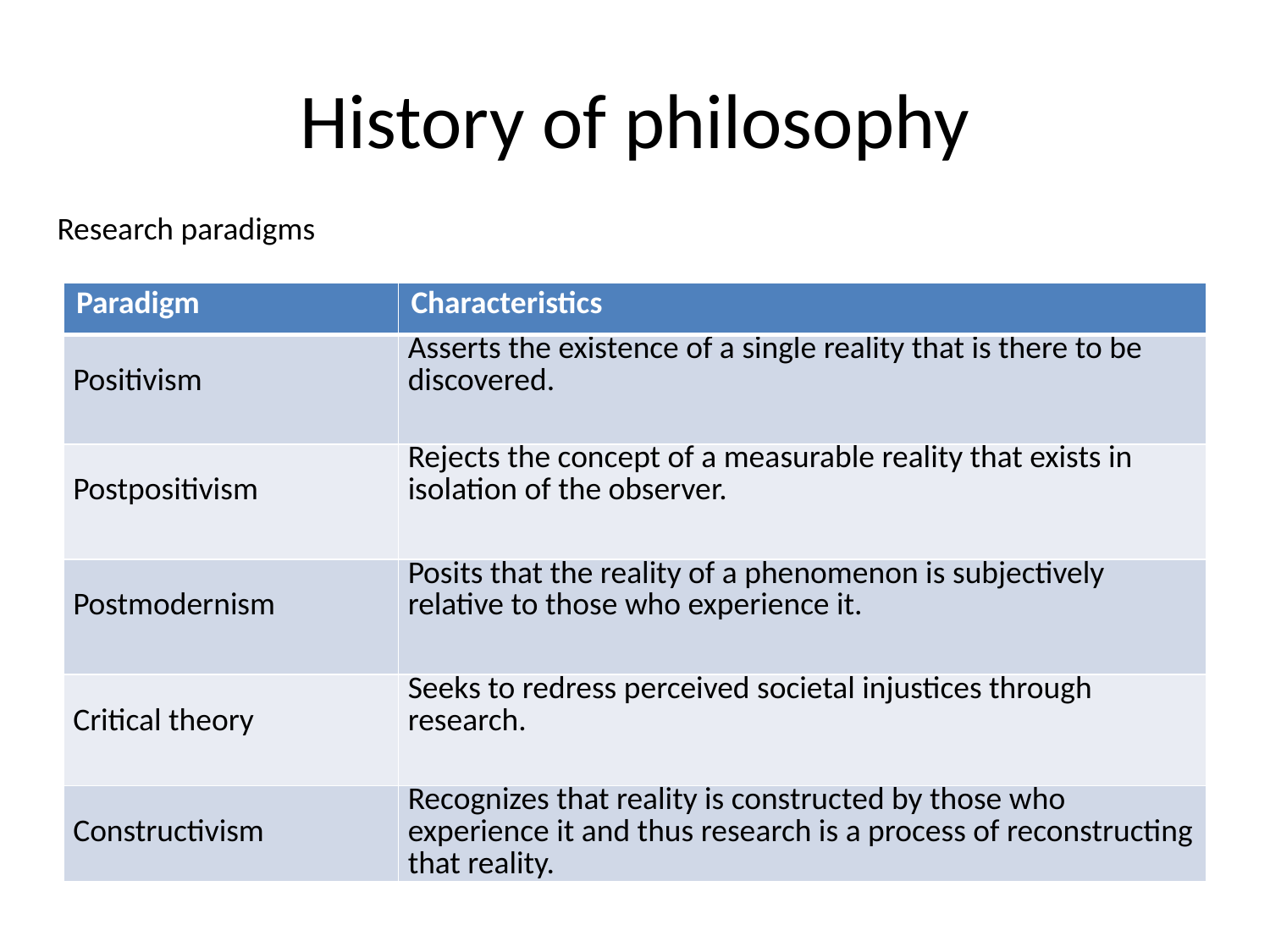

# History of philosophy
Research paradigms
| Paradigm | Characteristics |
| --- | --- |
| Positivism | Asserts the existence of a single reality that is there to be discovered. |
| Postpositivism | Rejects the concept of a measurable reality that exists in isolation of the observer. |
| Postmodernism | Posits that the reality of a phenomenon is subjectively relative to those who experience it. |
| Critical theory | Seeks to redress perceived societal injustices through research. |
| Constructivism | Recognizes that reality is constructed by those who experience it and thus research is a process of reconstructing that reality. |